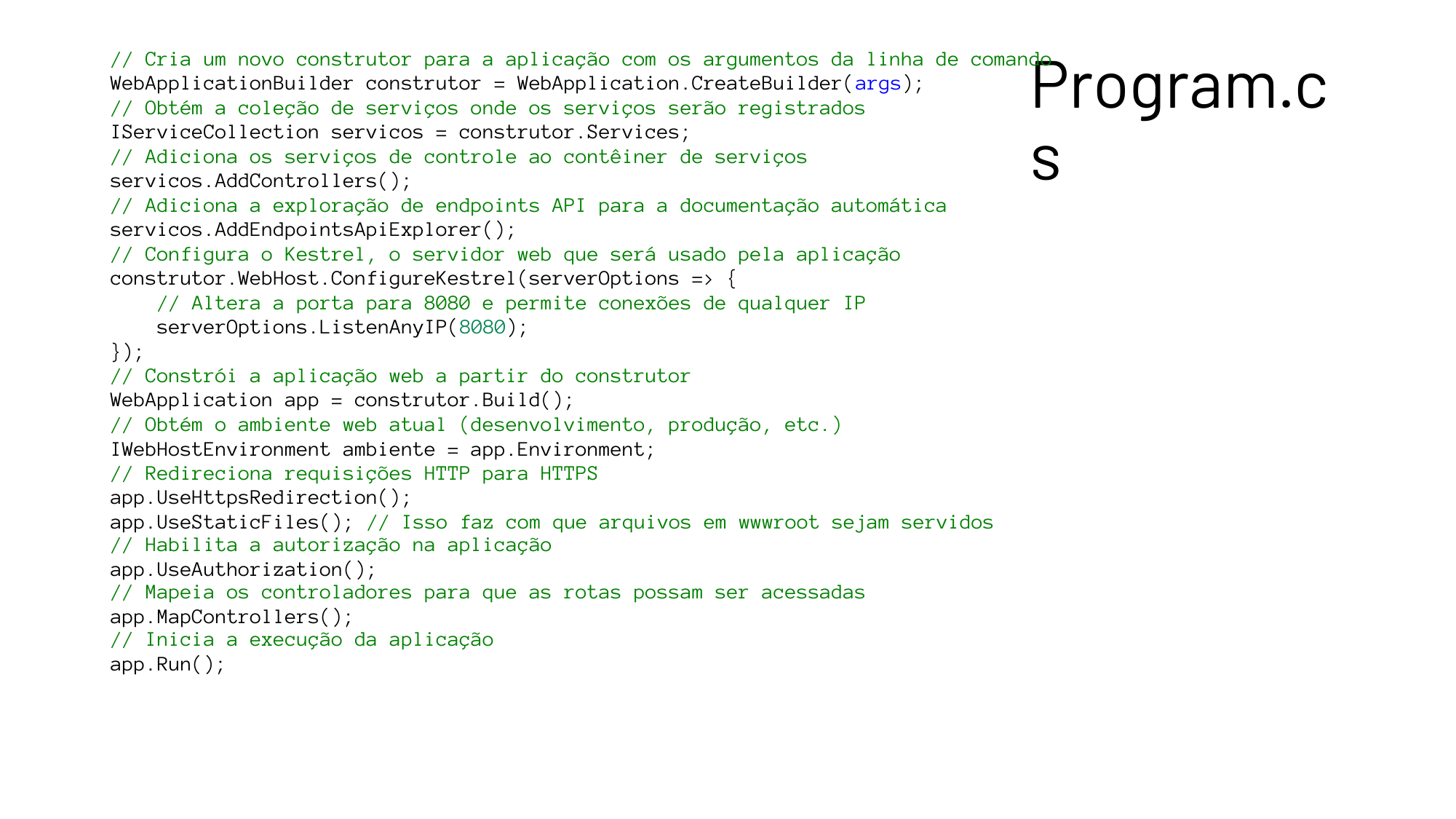

// Cria um novo construtor para a aplicação com os argumentos da linha de comando
WebApplicationBuilder construtor = WebApplication.CreateBuilder(args);
// Obtém a coleção de serviços onde os serviços serão registrados
IServiceCollection servicos = construtor.Services;
// Adiciona os serviços de controle ao contêiner de serviços
servicos.AddControllers();
// Adiciona a exploração de endpoints API para a documentação automática
servicos.AddEndpointsApiExplorer();
// Configura o Kestrel, o servidor web que será usado pela aplicação
construtor.WebHost.ConfigureKestrel(serverOptions => {
    // Altera a porta para 8080 e permite conexões de qualquer IP
    serverOptions.ListenAnyIP(8080);
});
// Constrói a aplicação web a partir do construtor
WebApplication app = construtor.Build();
// Obtém o ambiente web atual (desenvolvimento, produção, etc.)
IWebHostEnvironment ambiente = app.Environment;
// Redireciona requisições HTTP para HTTPS
app.UseHttpsRedirection();
app.UseStaticFiles(); // Isso faz com que arquivos em wwwroot sejam servidos
// Habilita a autorização na aplicação
app.UseAuthorization();
// Mapeia os controladores para que as rotas possam ser acessadas
app.MapControllers();
// Inicia a execução da aplicação
app.Run();

# Program.cs